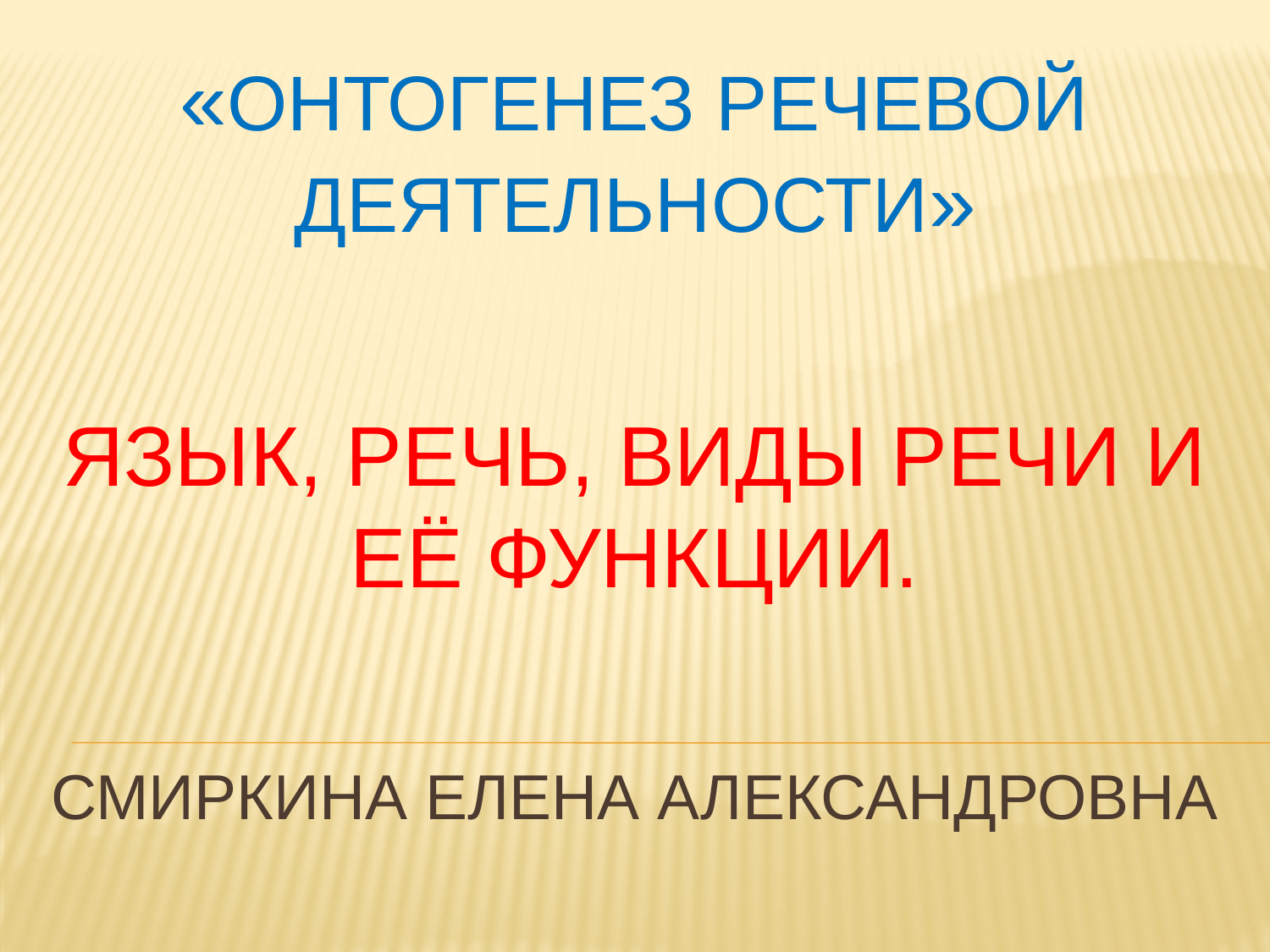

# «Онтогенез речевой деятельности» Язык, речь, виды речи и её функции. Смиркина елена александровна